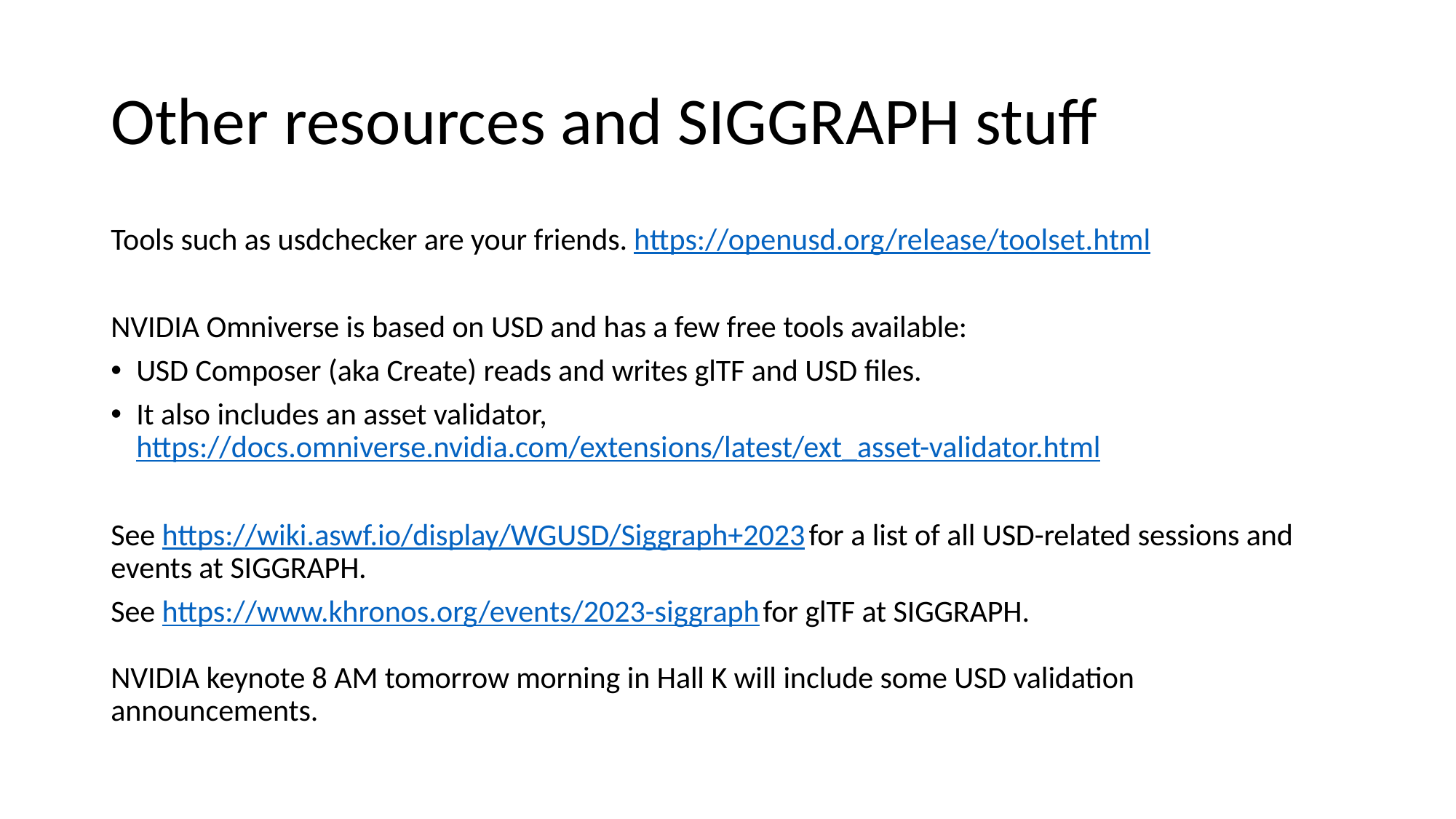

# Other resources and SIGGRAPH stuff
Tools such as usdchecker are your friends. https://openusd.org/release/toolset.html

NVIDIA Omniverse is based on USD and has a few free tools available:
USD Composer (aka Create) reads and writes glTF and USD files.
It also includes an asset validator, https://docs.omniverse.nvidia.com/extensions/latest/ext_asset-validator.html

See https://wiki.aswf.io/display/WGUSD/Siggraph+2023 for a list of all USD-related sessions and events at SIGGRAPH.
See https://www.khronos.org/events/2023-siggraph for glTF at SIGGRAPH.
NVIDIA keynote 8 AM tomorrow morning in Hall K will include some USD validation announcements.